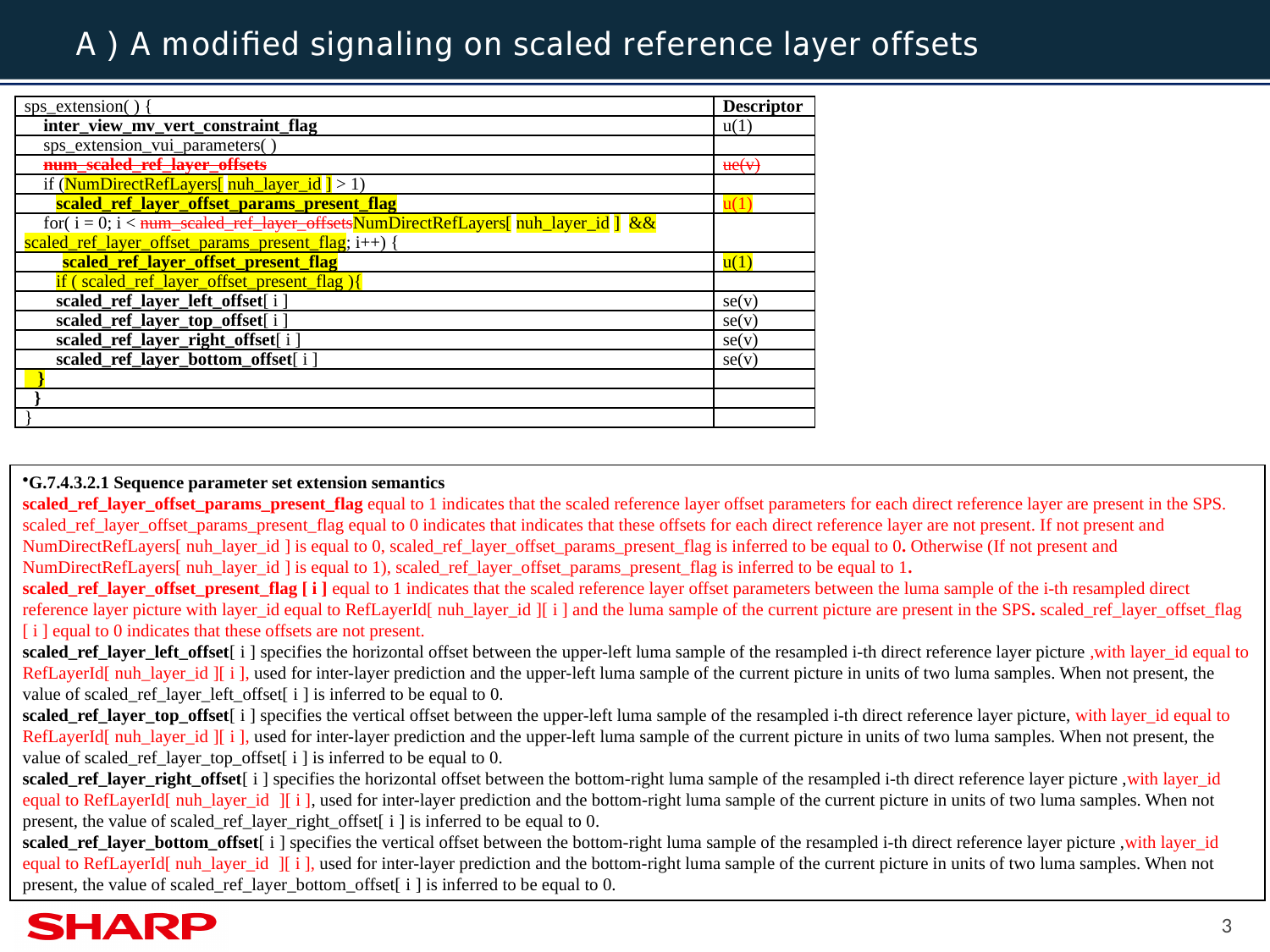

# A ) A modified signaling on scaled reference layer offsets
| sps\_extension( ) { | Descriptor |
| --- | --- |
| inter\_view\_mv\_vert\_constraint\_flag | u(1) |
| sps\_extension\_vui\_parameters( ) |  |
| num\_scaled\_ref\_layer\_offsets | ue(v) |
| if (NumDirectRefLayers[ nuh\_layer\_id ] > 1) |  |
| scaled\_ref\_layer\_offset\_params\_present\_flag | u(1) |
| for( i = 0; i < num\_scaled\_ref\_layer\_offsetsNumDirectRefLayers[ nuh\_layer\_id ] && scaled\_ref\_layer\_offset\_params\_present\_flag; i++) { |  |
| scaled\_ref\_layer\_offset\_present\_flag | u(1) |
| if ( scaled\_ref\_layer\_offset\_present\_flag ){ |  |
| scaled\_ref\_layer\_left\_offset[ i ] | se(v) |
| scaled\_ref\_layer\_top\_offset[ i ] | se(v) |
| scaled\_ref\_layer\_right\_offset[ i ] | se(v) |
| scaled\_ref\_layer\_bottom\_offset[ i ] | se(v) |
| } |  |
| } |  |
| } |  |
G.7.4.3.2.1 Sequence parameter set extension semantics
scaled_ref_layer_offset_params_present_flag equal to 1 indicates that the scaled reference layer offset parameters for each direct reference layer are present in the SPS. scaled_ref_layer_offset_params_present_flag equal to 0 indicates that indicates that these offsets for each direct reference layer are not present. If not present and NumDirectRefLayers[ nuh_layer_id ] is equal to 0, scaled_ref_layer_offset_params_present_flag is inferred to be equal to 0. Otherwise (If not present and NumDirectRefLayers[ nuh_layer_id ] is equal to 1), scaled_ref_layer_offset_params_present_flag is inferred to be equal to 1.
scaled_ref_layer_offset_present_flag [ i ] equal to 1 indicates that the scaled reference layer offset parameters between the luma sample of the i-th resampled direct reference layer picture with layer_id equal to RefLayerId[ nuh_layer_id ][ i ] and the luma sample of the current picture are present in the SPS. scaled_ref_layer_offset_flag [ i ] equal to 0 indicates that these offsets are not present.
scaled_ref_layer_left_offset[ i ] specifies the horizontal offset between the upper-left luma sample of the resampled i-th direct reference layer picture ,with layer_id equal to RefLayerId[ nuh_layer_id ][ i ], used for inter-layer prediction and the upper-left luma sample of the current picture in units of two luma samples. When not present, the value of scaled_ref_layer_left_offset[ i ] is inferred to be equal to 0.
scaled_ref_layer_top_offset[ i ] specifies the vertical offset between the upper-left luma sample of the resampled i-th direct reference layer picture, with layer_id equal to RefLayerId[ nuh_layer_id ][ i ], used for inter-layer prediction and the upper-left luma sample of the current picture in units of two luma samples. When not present, the value of scaled_ref_layer_top_offset[ i ] is inferred to be equal to 0.
scaled_ref_layer_right_offset[ i ] specifies the horizontal offset between the bottom-right luma sample of the resampled i-th direct reference layer picture ,with layer_id equal to RefLayerId[ nuh_layer_id  ][ i ], used for inter-layer prediction and the bottom-right luma sample of the current picture in units of two luma samples. When not present, the value of scaled_ref_layer_right_offset[ i ] is inferred to be equal to 0.
scaled_ref_layer_bottom_offset[ i ] specifies the vertical offset between the bottom-right luma sample of the resampled i-th direct reference layer picture ,with layer_id equal to RefLayerId[ nuh_layer_id  ][ i ], used for inter-layer prediction and the bottom-right luma sample of the current picture in units of two luma samples. When not present, the value of scaled_ref_layer_bottom_offset[ i ] is inferred to be equal to 0.
3